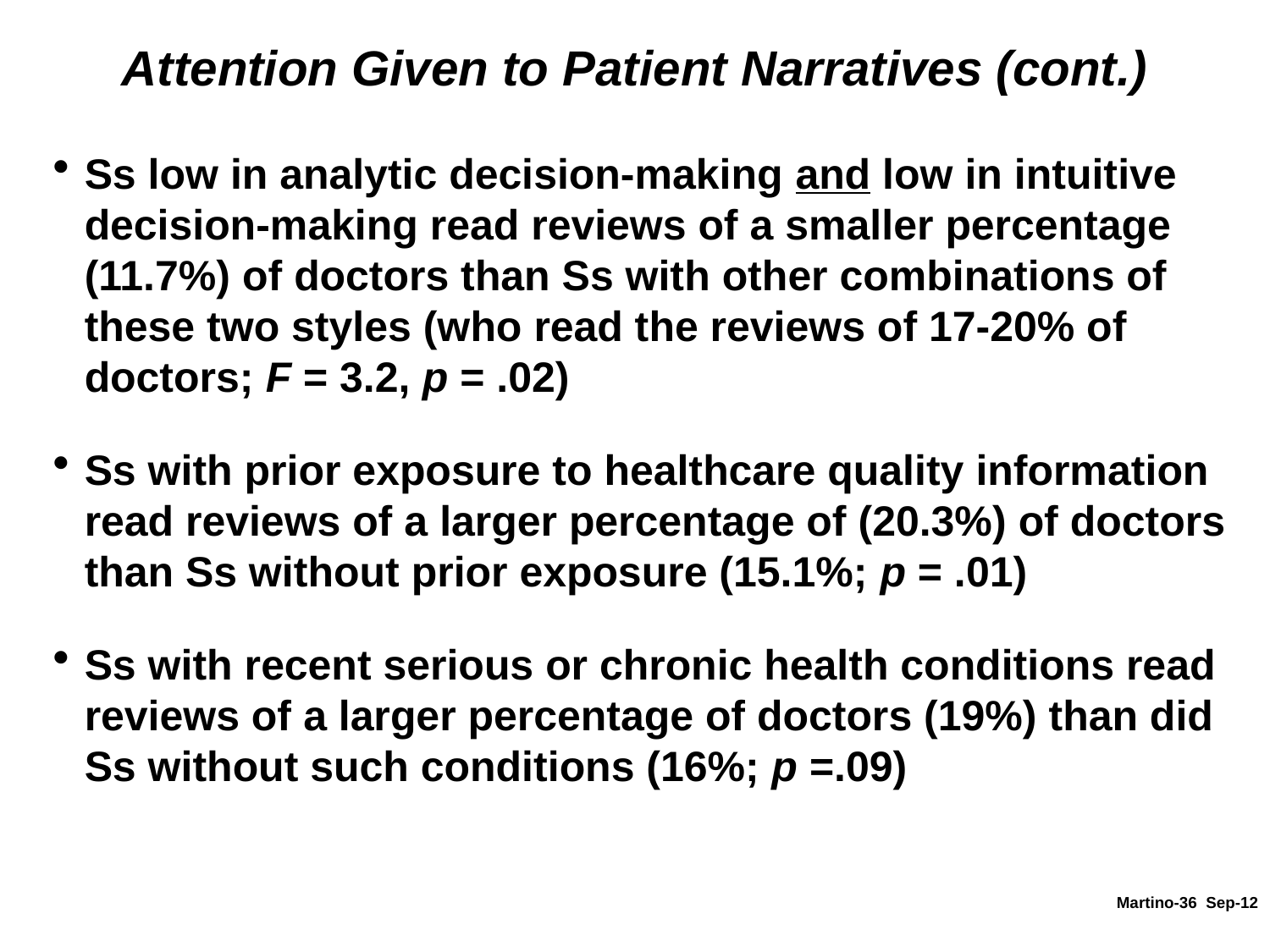

# Attention Given to Patient Narratives (cont.)
Ss low in analytic decision-making and low in intuitive decision-making read reviews of a smaller percentage (11.7%) of doctors than Ss with other combinations of these two styles (who read the reviews of 17-20% of doctors; F = 3.2, p = .02)
Ss with prior exposure to healthcare quality information read reviews of a larger percentage of (20.3%) of doctors than Ss without prior exposure (15.1%; p = .01)
Ss with recent serious or chronic health conditions read reviews of a larger percentage of doctors (19%) than did Ss without such conditions (16%; p =.09)